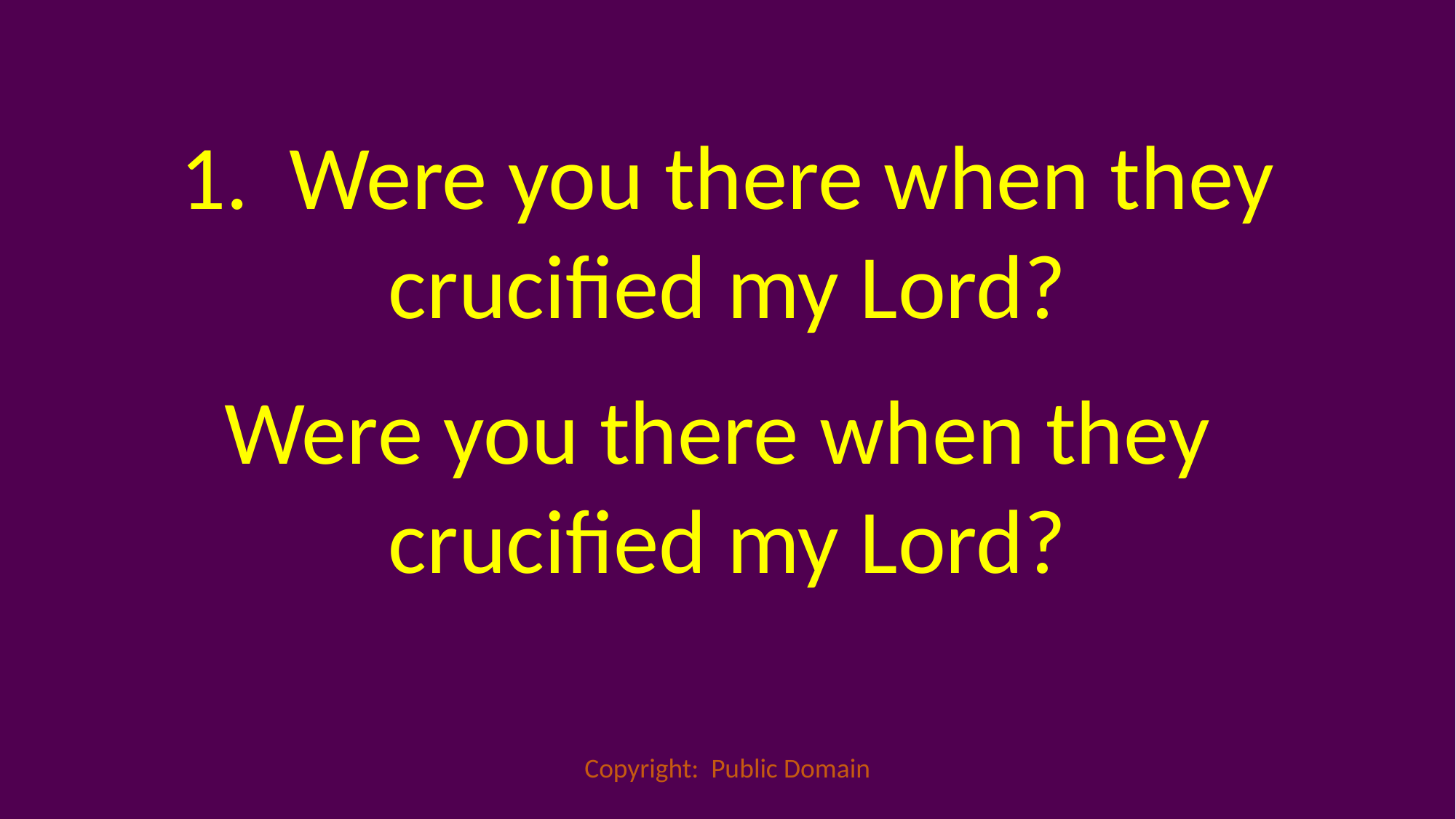

1. 	Were you there when they crucified my Lord?
Were you there when they
crucified my Lord?
Copyright:  Public Domain